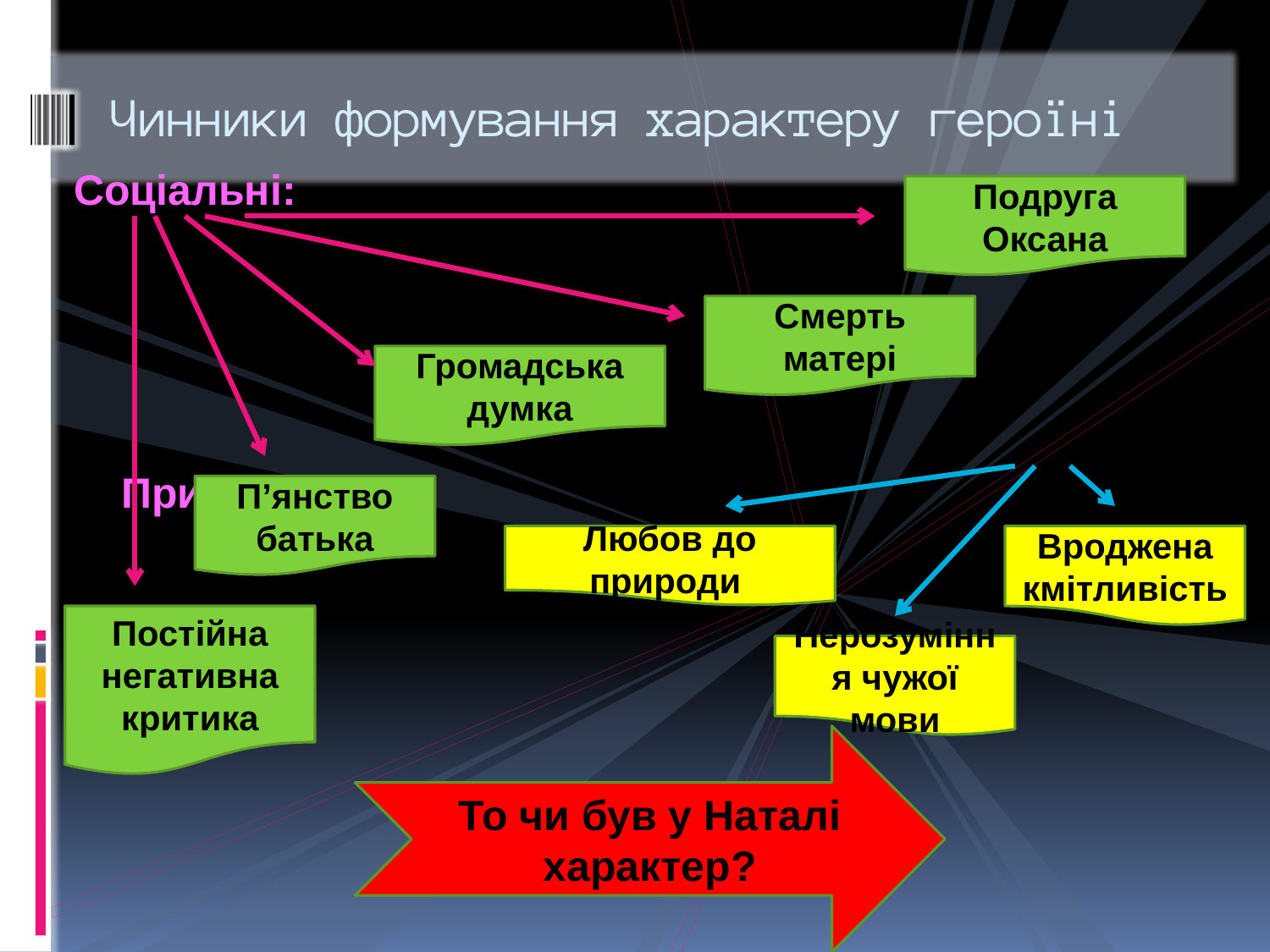

# Чинники формування характеру героїні
Соціальні:

                                                                                                     Природні:
Подруга Оксана
Смерть матері
Громадська думка
П’янство батька
Любов до природи
Вроджена кмітливість
Постійна негативна критика
Нерозуміння чужої мови
То чи був у Наталі характер?